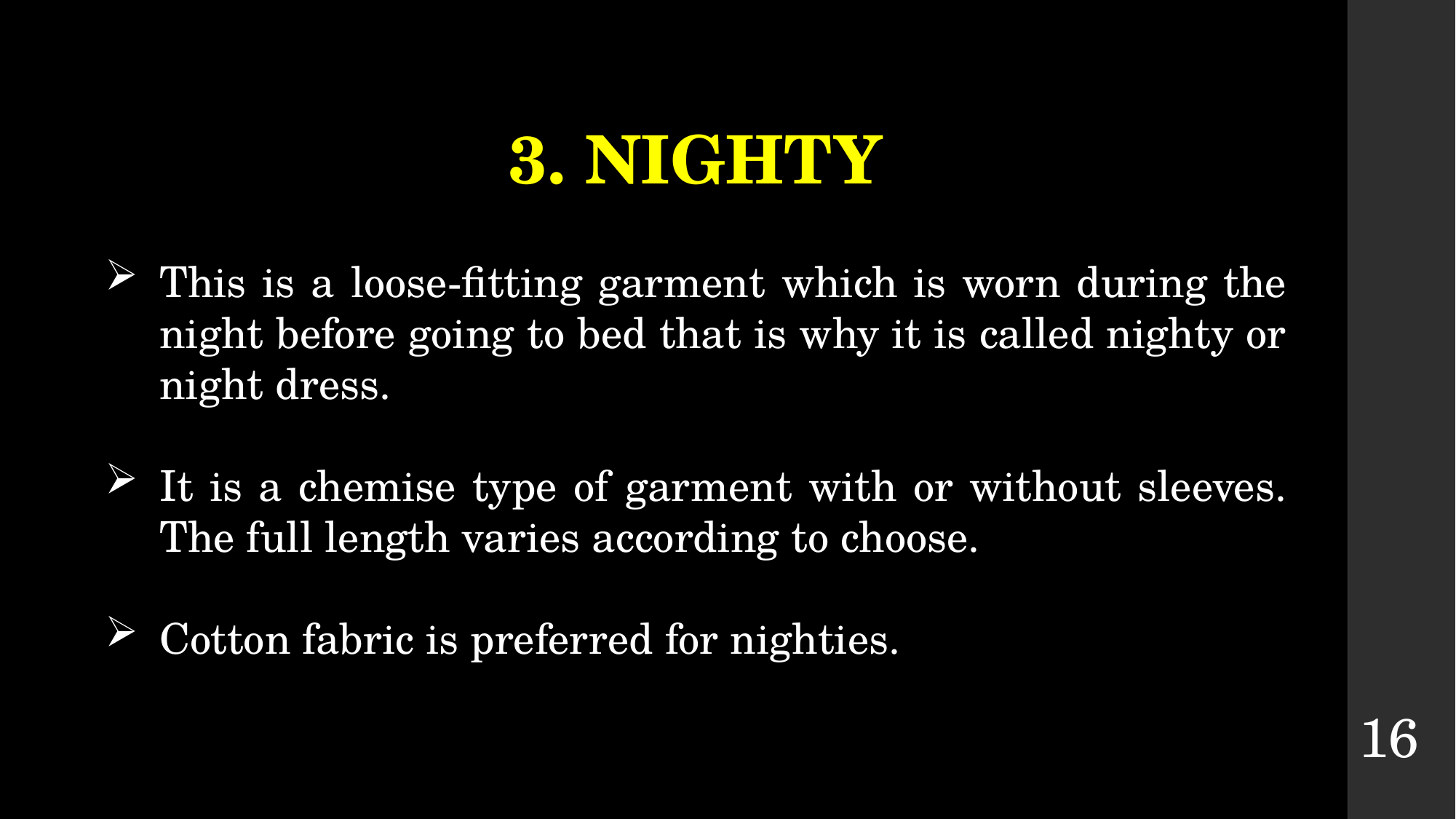

# 3. NIGHTY
This is a loose-fitting garment which is worn during the night before going to bed that is why it is called nighty or night dress.

It is a chemise type of garment with or without sleeves. The full length varies according to choose.

Cotton fabric is preferred for nighties.
16